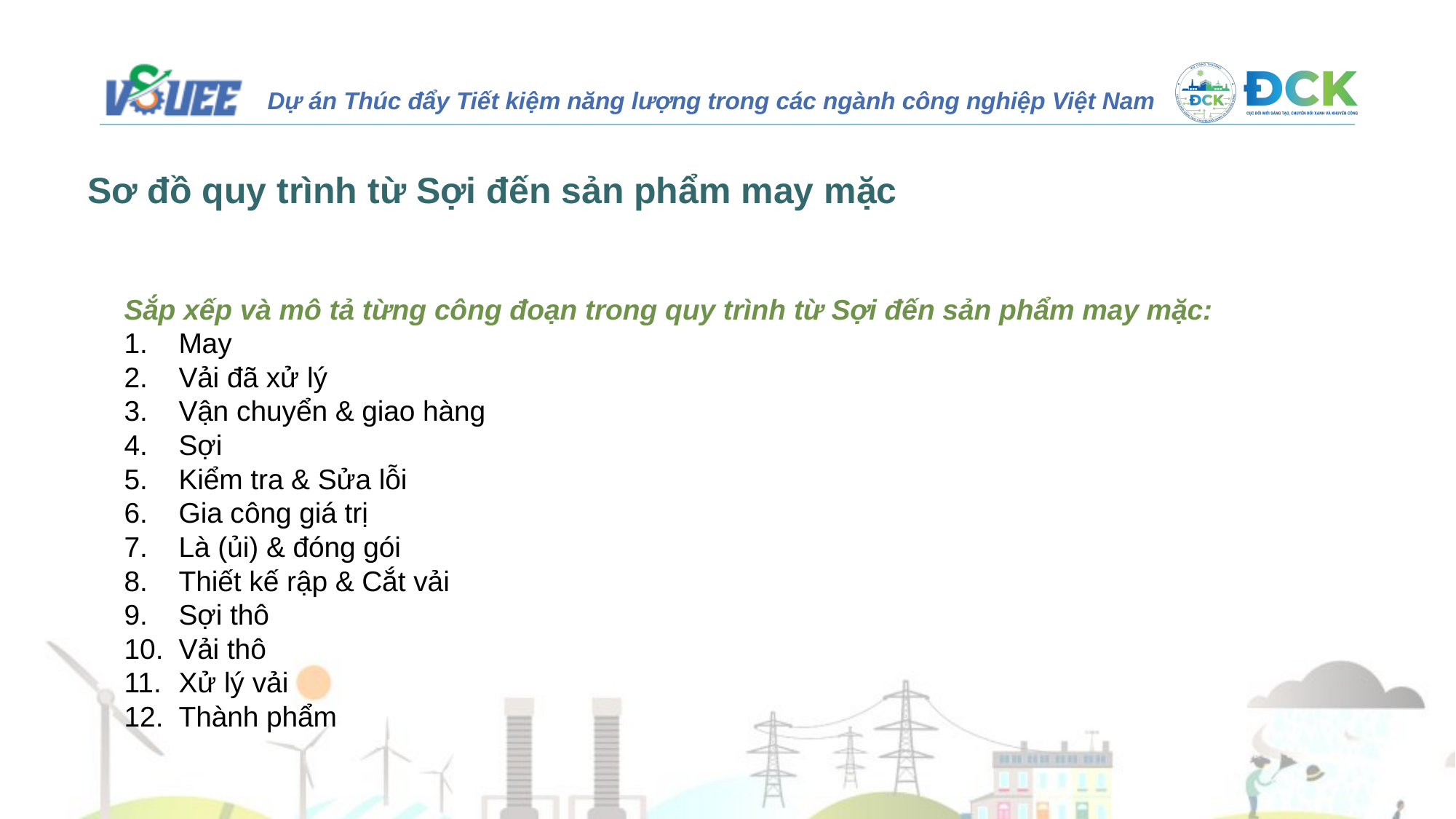

Sơ đồ quy trình từ Sợi đến sản phẩm may mặc
Sắp xếp và mô tả từng công đoạn trong quy trình từ Sợi đến sản phẩm may mặc:
May
Vải đã xử lý
Vận chuyển & giao hàng
Sợi
Kiểm tra & Sửa lỗi
Gia công giá trị
Là (ủi) & đóng gói
Thiết kế rập & Cắt vải
Sợi thô
Vải thô
Xử lý vải
Thành phẩm